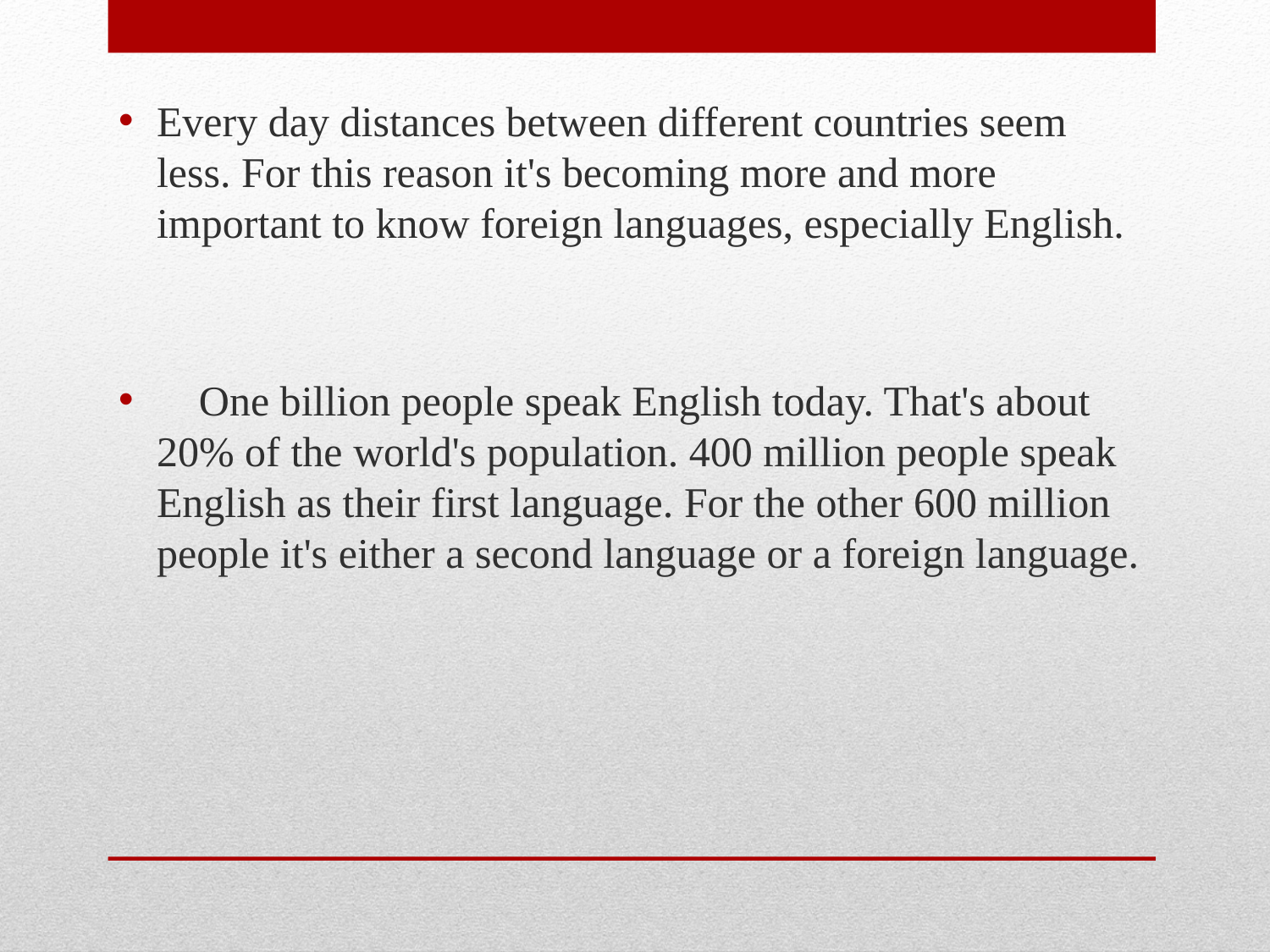

Every day distances between different countries seem less. For this reason it's becoming more and more important to know foreign languages, especially English.

    One billion people speak English today. That's about 20% of the world's population. 400 million people speak English as their first language. For the other 600 million people it's either a second language or a foreign language.

#